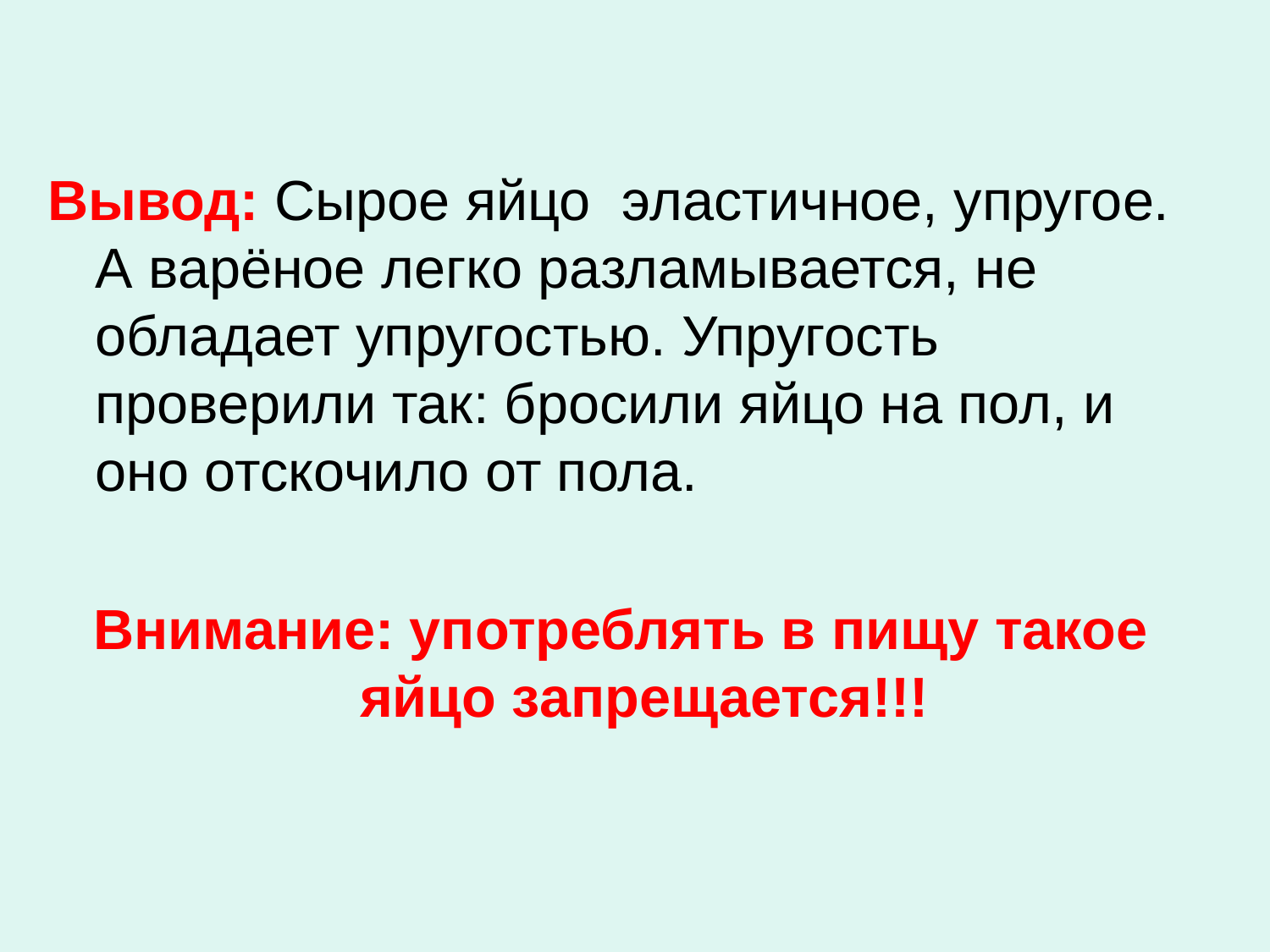

Вывод: Сырое яйцо  эластичное, упругое. А варёное легко разламывается, не обладает упругостью. Упругость проверили так: бросили яйцо на пол, и оно отскочило от пола.

Внимание: употреблять в пищу такое яйцо запрещается!!!